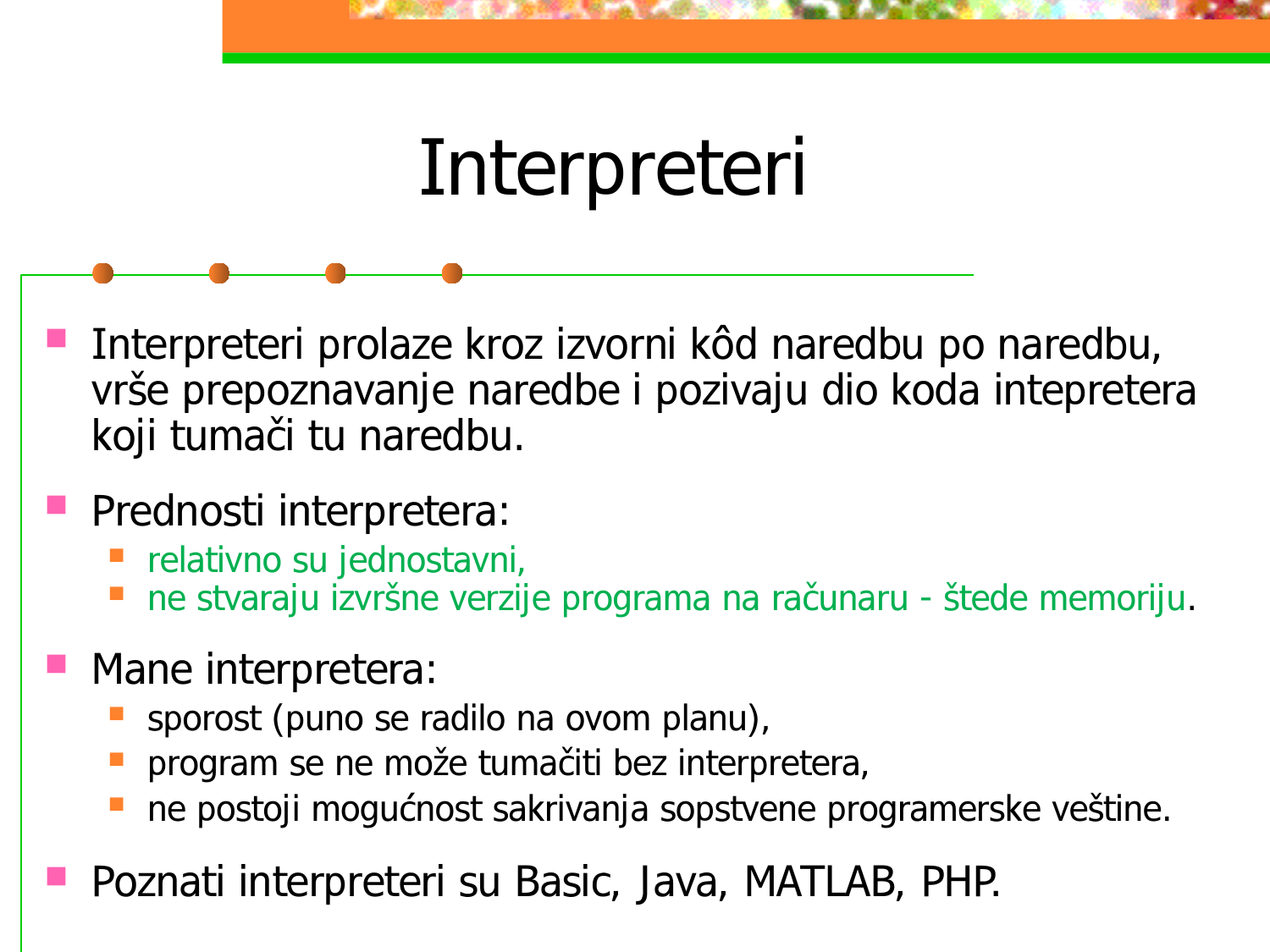

# Interpreteri
Interpreteri prolaze kroz izvorni kôd naredbu po naredbu, vrše prepoznavanje naredbe i pozivaju dio koda intepretera koji tumači tu naredbu.
Prednosti interpretera:
relativno su jednostavni,
ne stvaraju izvršne verzije programa na računaru - štede memoriju.
Mane interpretera:
sporost (puno se radilo na ovom planu),
program se ne može tumačiti bez interpretera,
ne postoji mogućnost sakrivanja sopstvene programerske veštine.
Poznati interpreteri su Basic, Java, MATLAB, PHP.